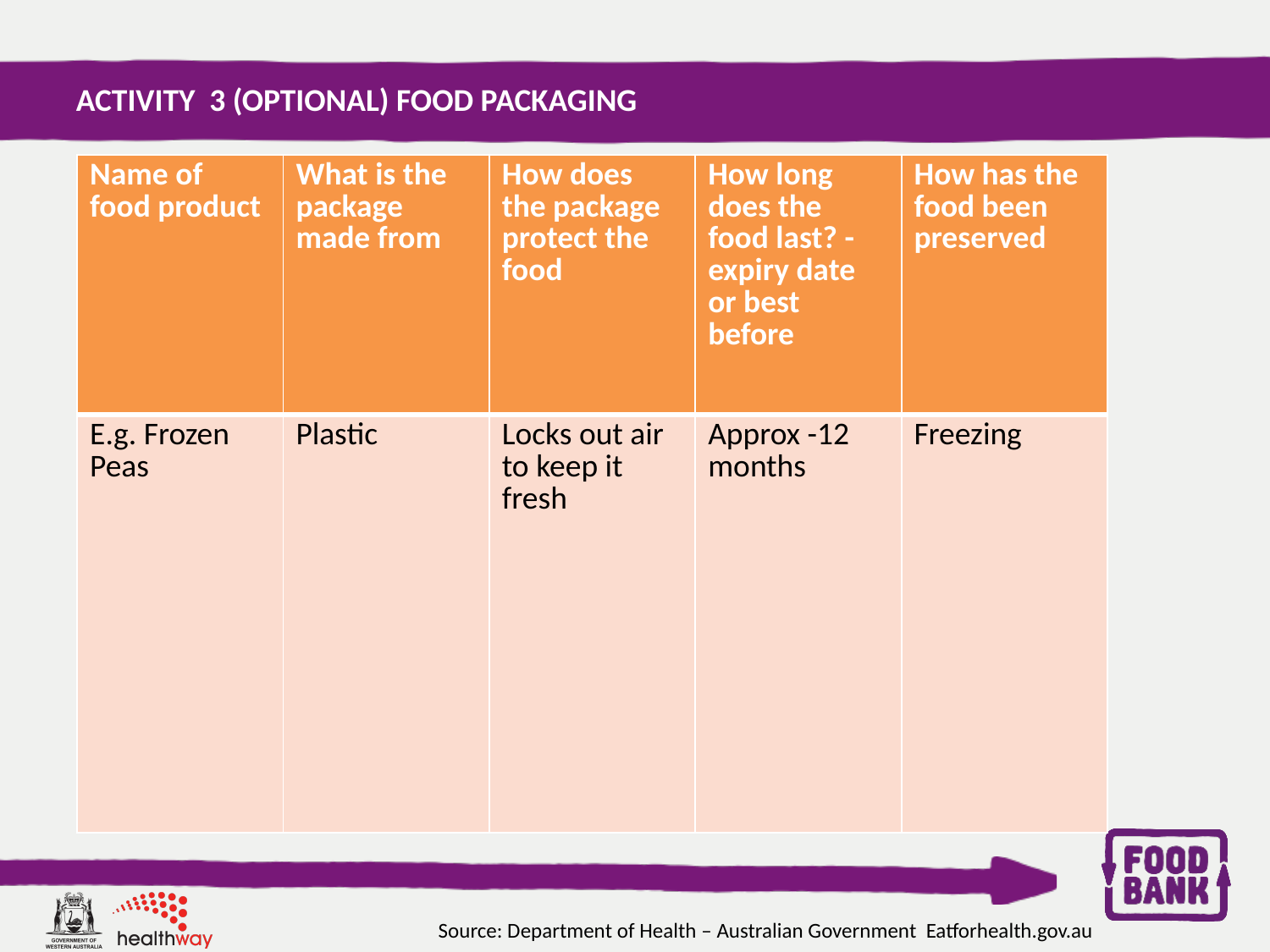

activity  3 (Optional) food packaging
| Name of food product | What is the package made from | How does the package protect the food | How long does the food last? - expiry date or best before | How has the food been preserved |
| --- | --- | --- | --- | --- |
| E.g. Frozen Peas | Plastic | Locks out air to keep it fresh | Approx -12 months | Freezing |
Source: Department of Health – Australian Government  Eatforhealth.gov.au